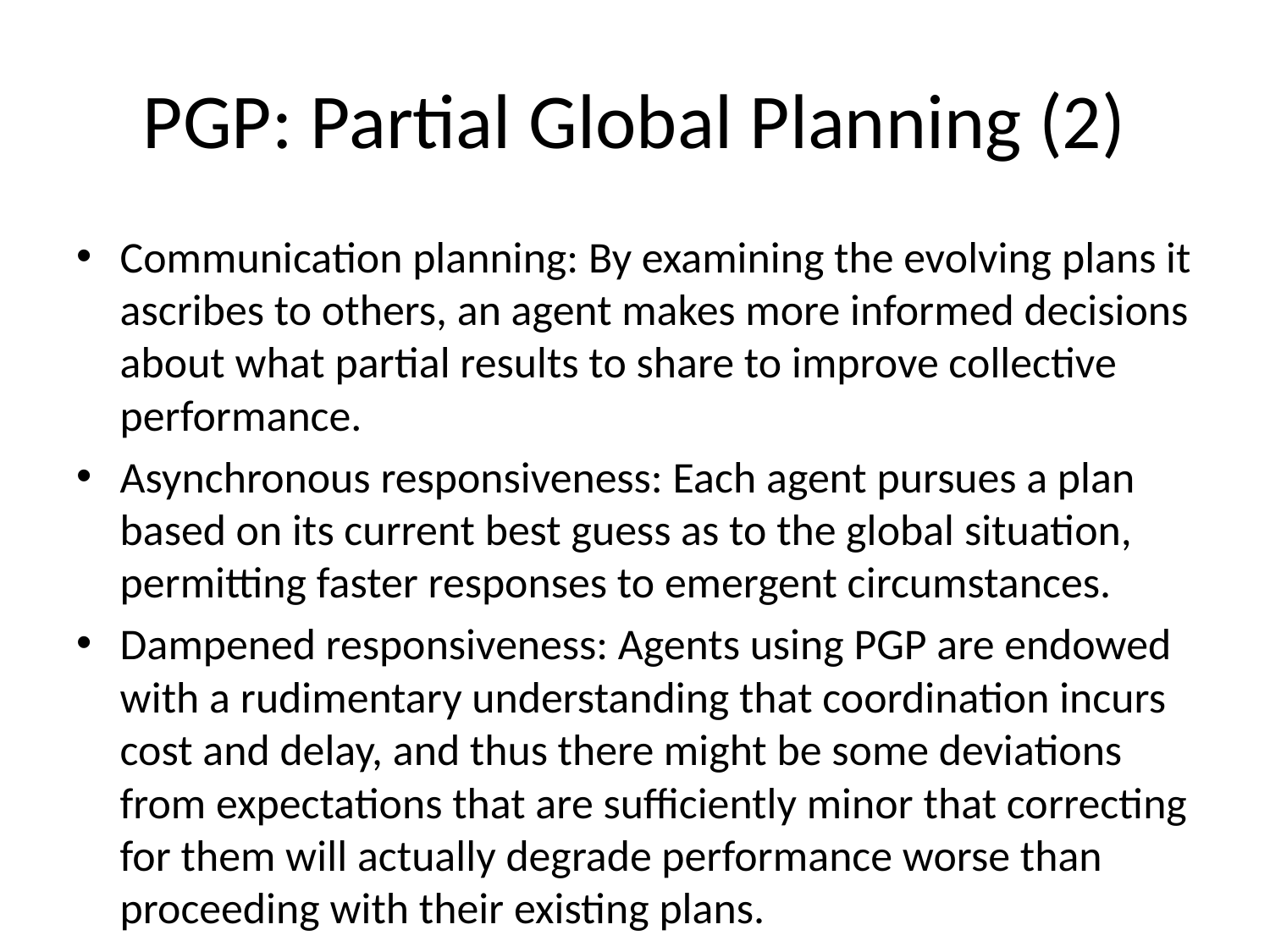

# PGP: Partial Global Planning (2)
Communication planning: By examining the evolving plans it ascribes to others, an agent makes more informed decisions about what partial results to share to improve collective performance.
Asynchronous responsiveness: Each agent pursues a plan based on its current best guess as to the global situation, permitting faster responses to emergent circumstances.
Dampened responsiveness: Agents using PGP are endowed with a rudimentary understanding that coordination incurs cost and delay, and thus there might be some deviations from expectations that are sufficiently minor that correcting for them will actually degrade performance worse than proceeding with their existing plans.